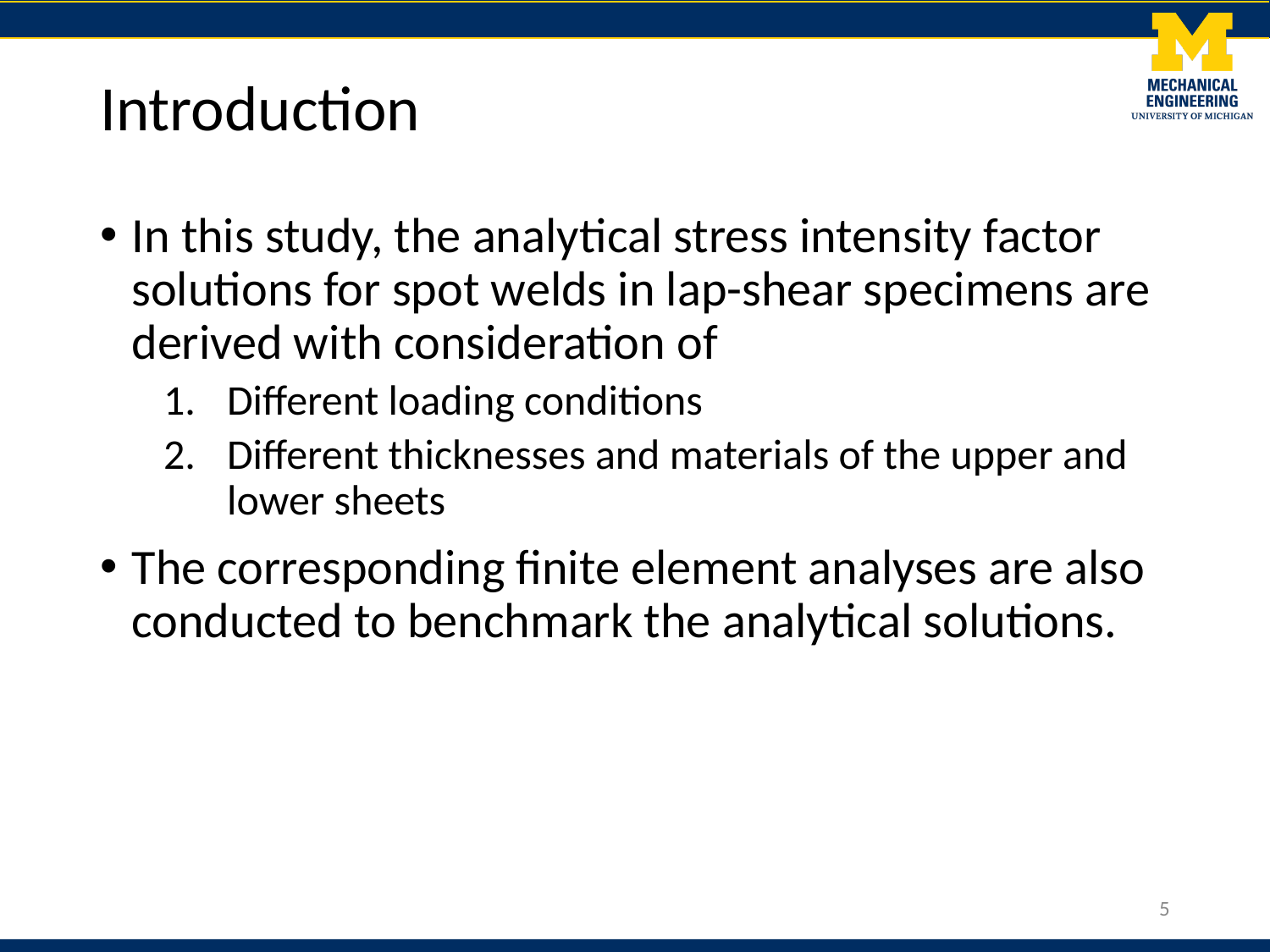

# Introduction
In this study, the analytical stress intensity factor solutions for spot welds in lap-shear specimens are derived with consideration of
Different loading conditions
Different thicknesses and materials of the upper and lower sheets
The corresponding finite element analyses are also conducted to benchmark the analytical solutions.

5